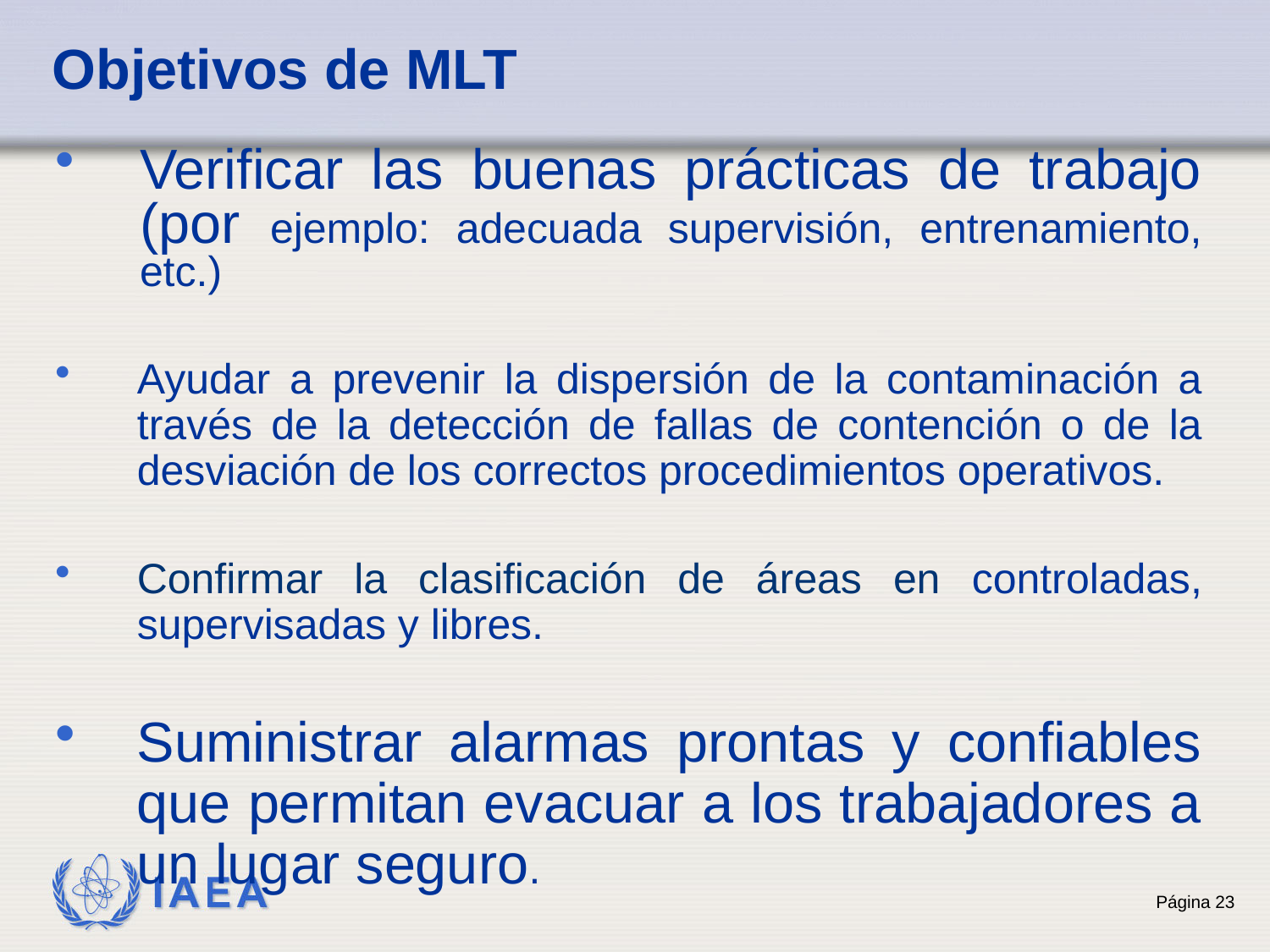

# Objetivos de MLT
Verificar las buenas prácticas de trabajo (por ejemplo: adecuada supervisión, entrenamiento, etc.)

Ayudar a prevenir la dispersión de la contaminación a través de la detección de fallas de contención o de la desviación de los correctos procedimientos operativos.

Confirmar la clasificación de áreas en controladas, supervisadas y libres.

Suministrar alarmas prontas y confiables que permitan evacuar a los trabajadores a un lugar seguro.
23